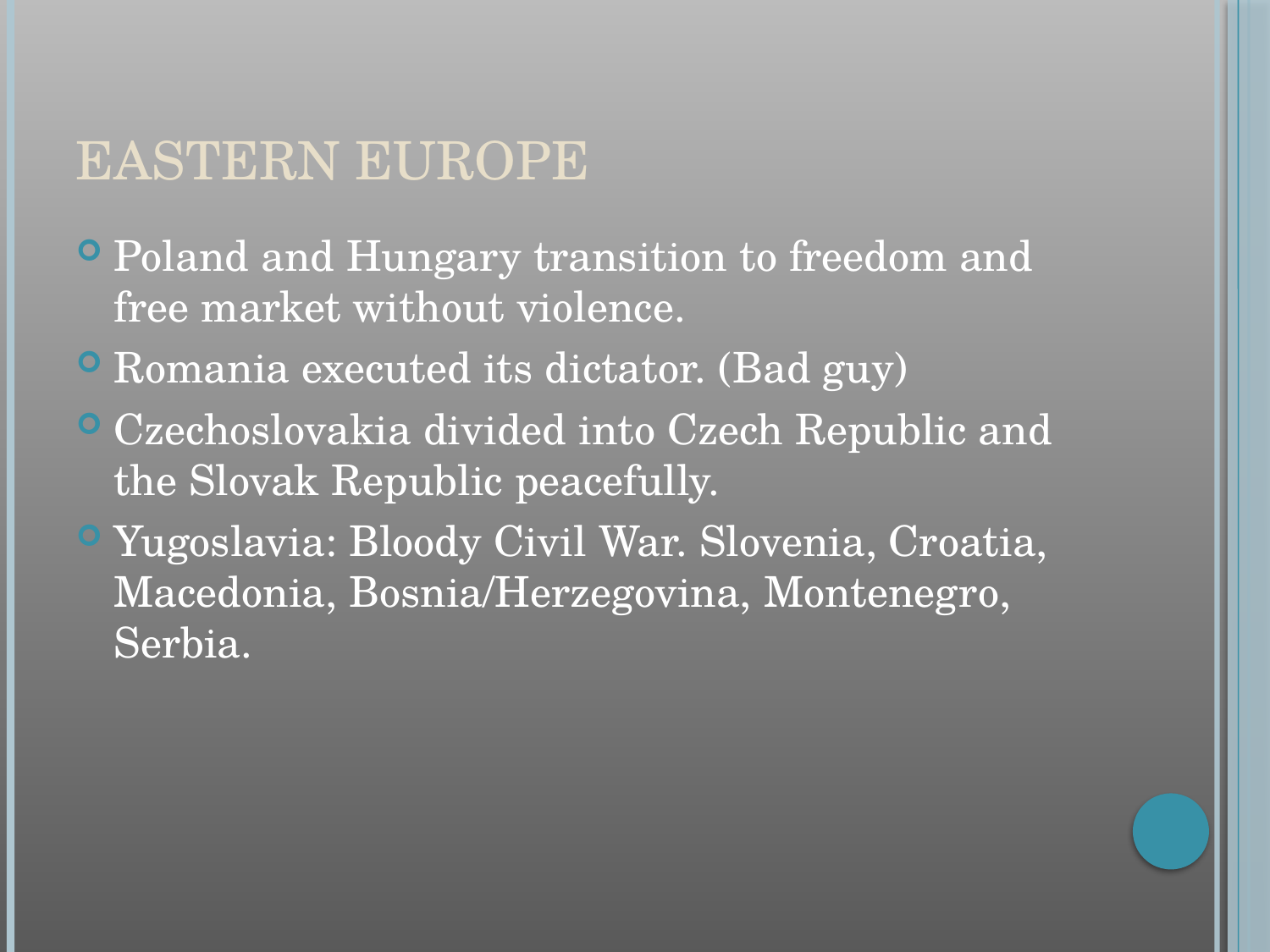

# Eastern Europe
Poland and Hungary transition to freedom and free market without violence.
Romania executed its dictator. (Bad guy)
Czechoslovakia divided into Czech Republic and the Slovak Republic peacefully.
Yugoslavia: Bloody Civil War. Slovenia, Croatia, Macedonia, Bosnia/Herzegovina, Montenegro, Serbia.